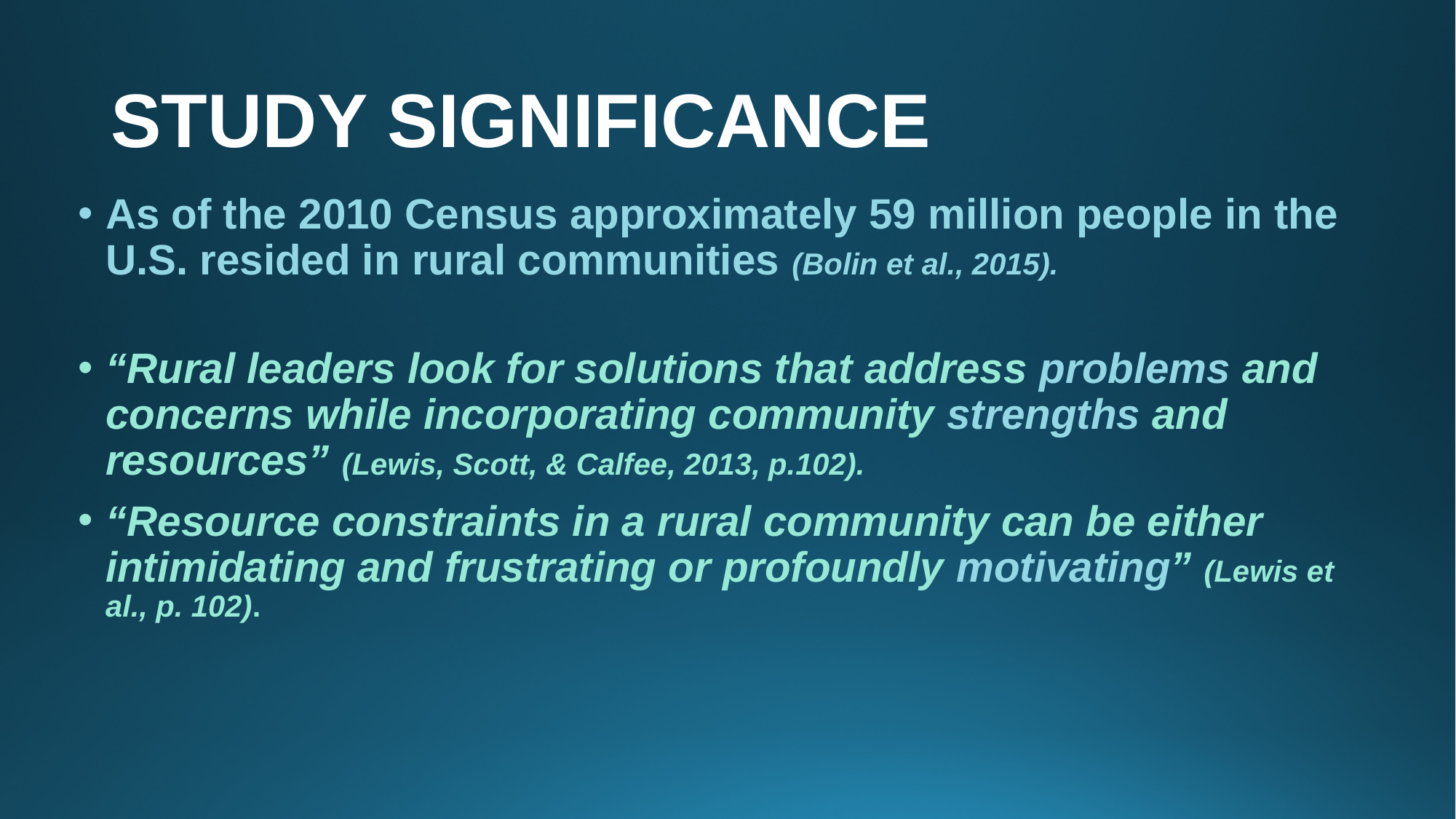

# STUDY SIGNIFICANCE
As of the 2010 Census approximately 59 million people in the U.S. resided in rural communities (Bolin et al., 2015).

“Rural leaders look for solutions that address problems and concerns while incorporating community strengths and resources” (Lewis, Scott, & Calfee, 2013, p.102).
“Resource constraints in a rural community can be either intimidating and frustrating or profoundly motivating” (Lewis et al., p. 102).